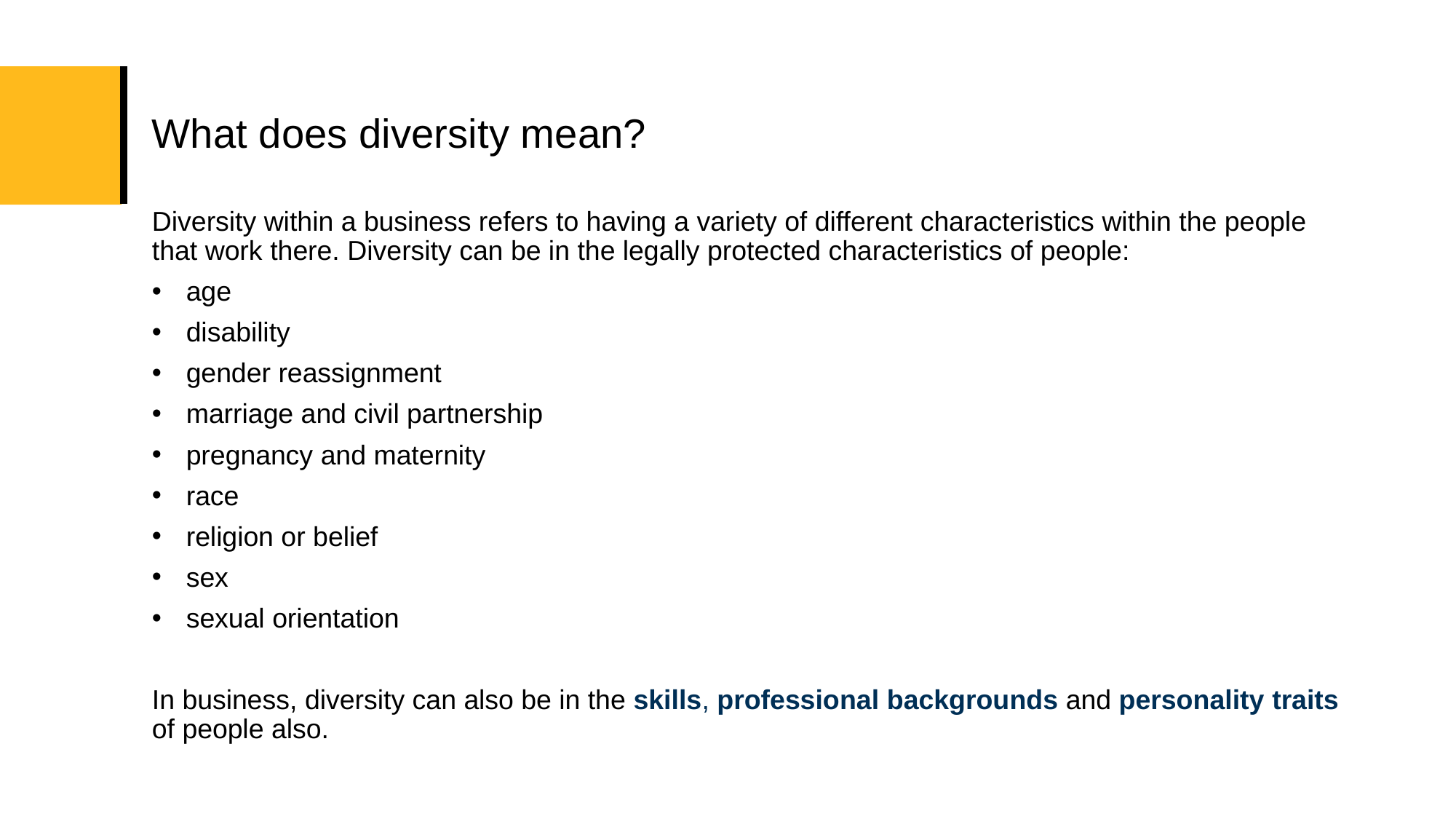

# What does diversity mean?
Diversity within a business refers to having a variety of different characteristics within the people that work there. Diversity can be in the legally protected characteristics of people:
age
disability
gender reassignment
marriage and civil partnership
pregnancy and maternity
race
religion or belief
sex
sexual orientation

In business, diversity can also be in the skills, professional backgrounds and personality traits of people also.